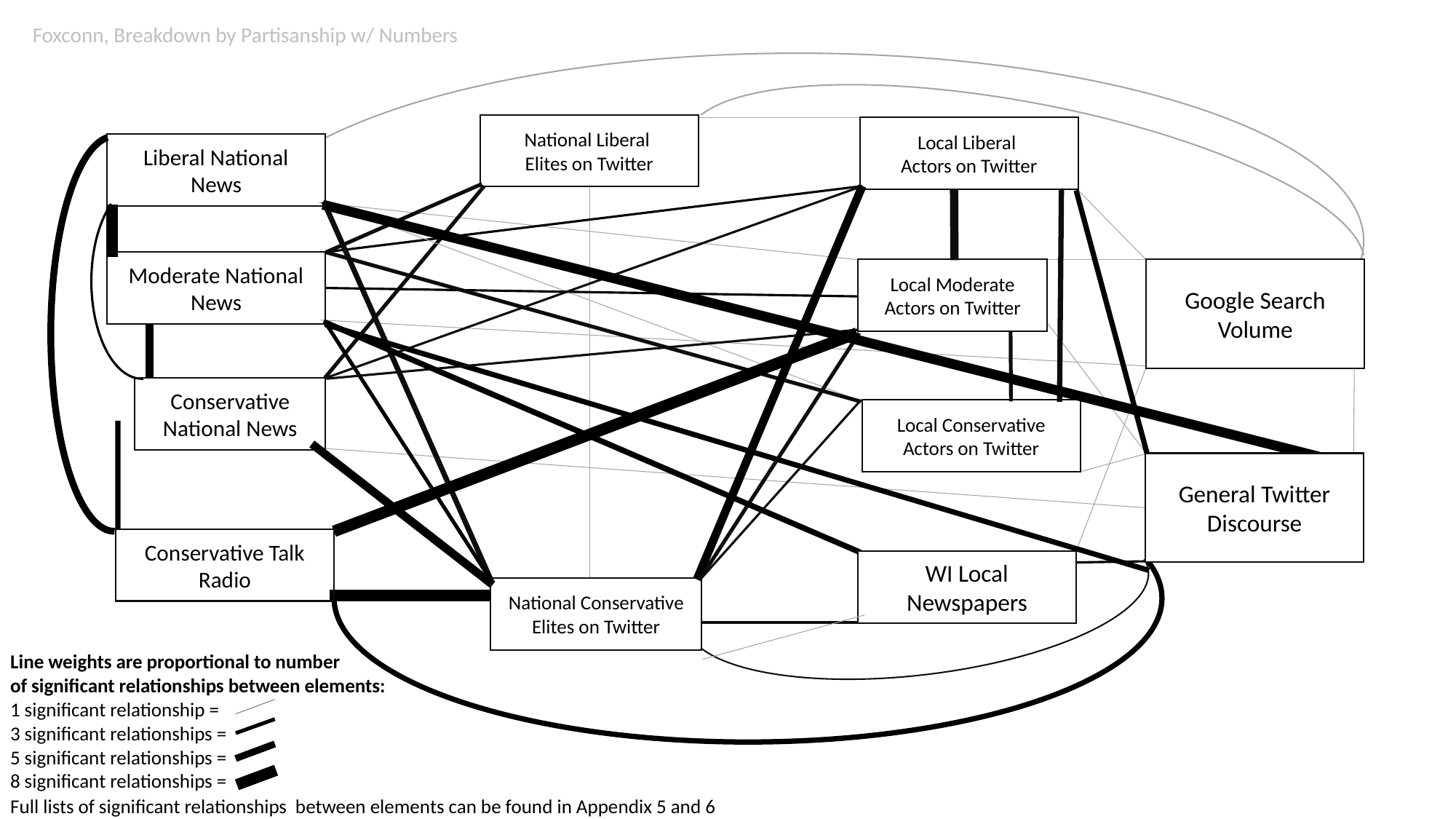

Foxconn, Breakdown by Partisanship w/ Numbers
National Liberal
Elites on Twitter
Local Liberal
Actors on Twitter
Liberal National News

Moderate National News
Local Moderate Actors on Twitter
Google Search Volume

Conservative National News
Local Conservative Actors on Twitter
General Twitter Discourse
Conservative Talk Radio
WI Local Newspapers
National Conservative Elites on Twitter
Line weights are proportional to number
of significant relationships between elements:
1 significant relationship =
3 significant relationships =
5 significant relationships =
8 significant relationships =
Full lists of significant relationships  between elements can be found in Appendix 5 and 6